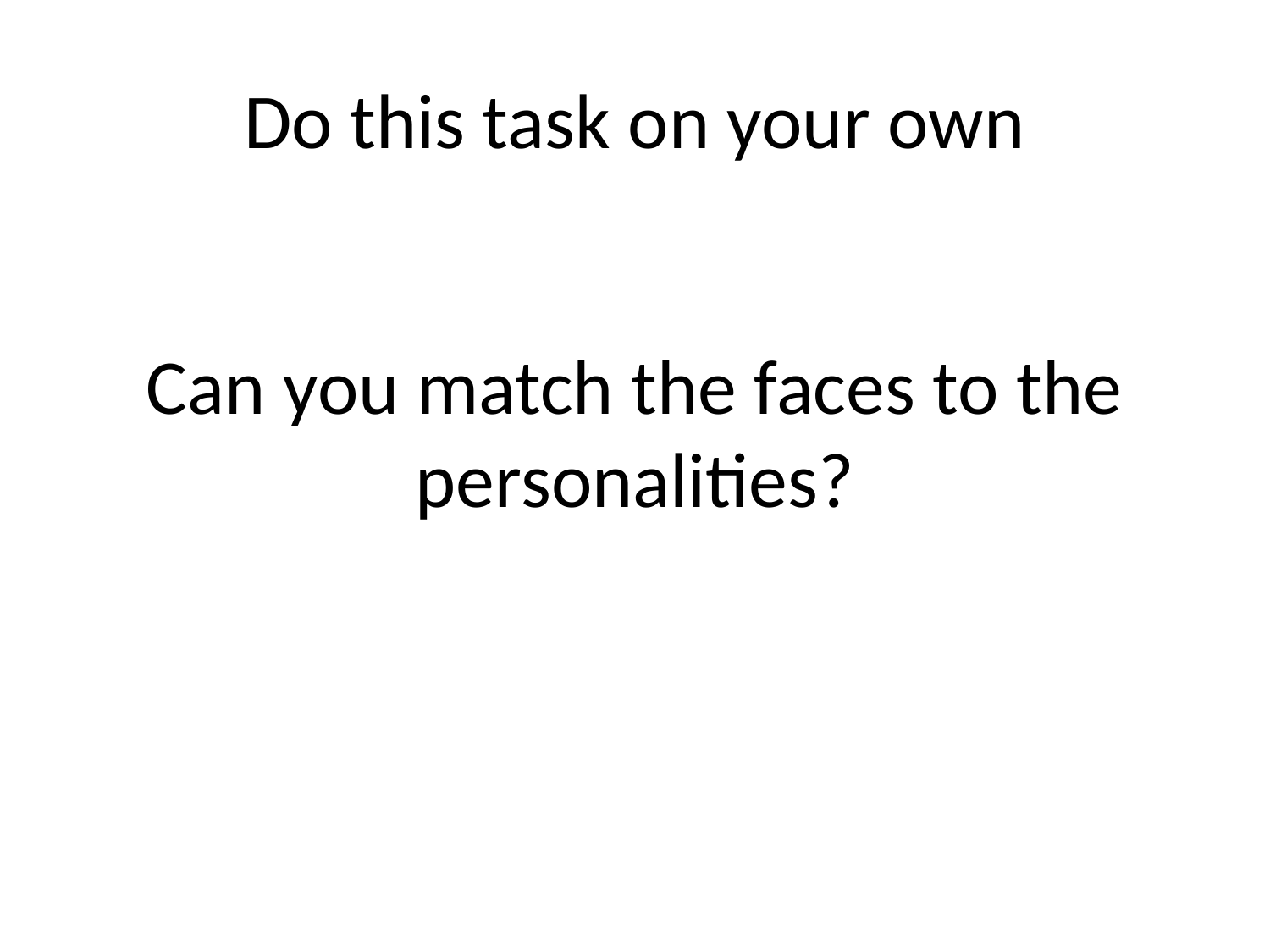

# Do this task on your own

Can you match the faces to the personalities?